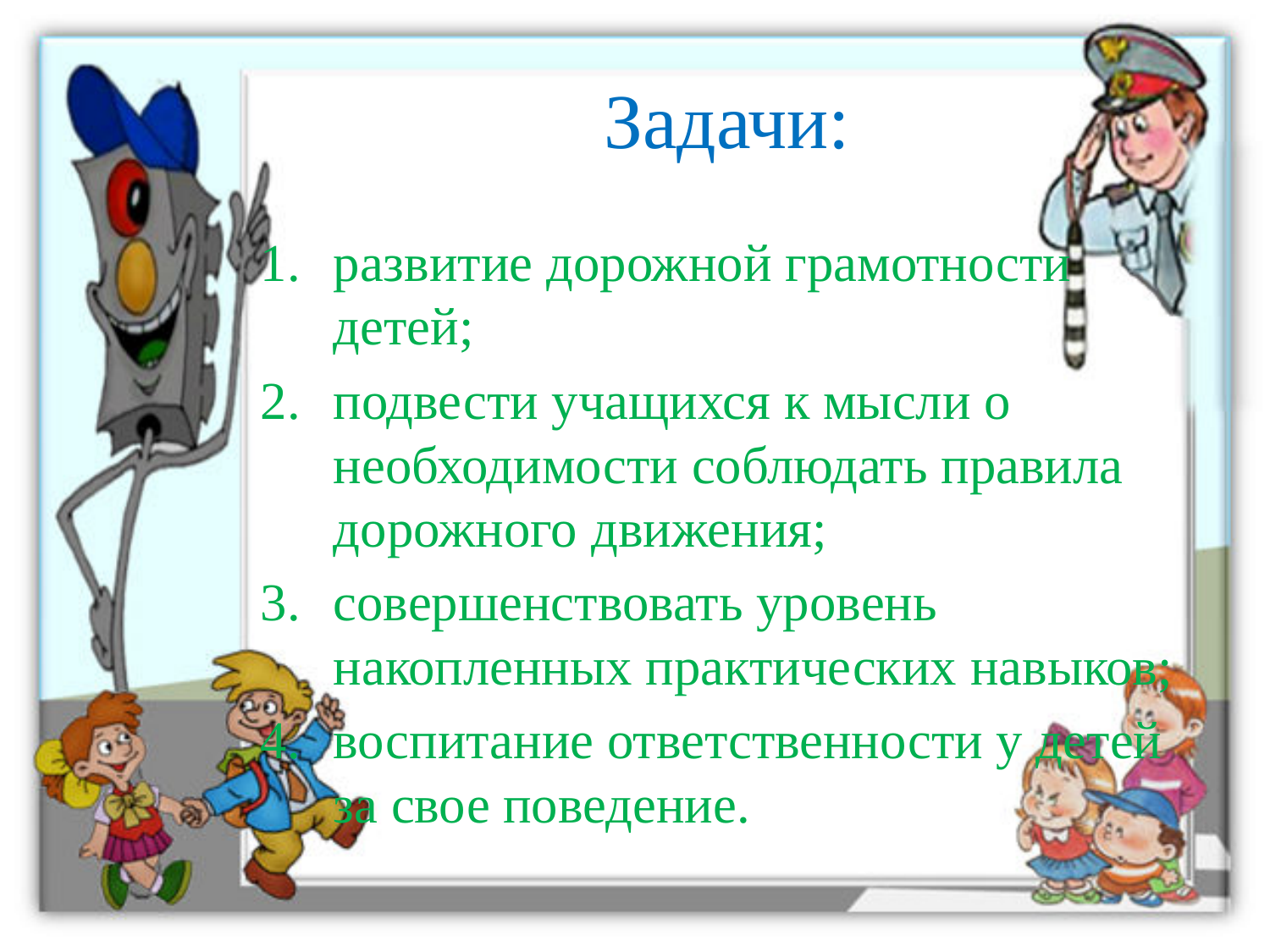

# Задачи:
развитие дорожной грамотности детей;
подвести учащихся к мысли о необходимости соблюдать правила дорожного движения;
совершенствовать уровень накопленных практических навыков;
воспитание ответственности у детей за свое поведение.